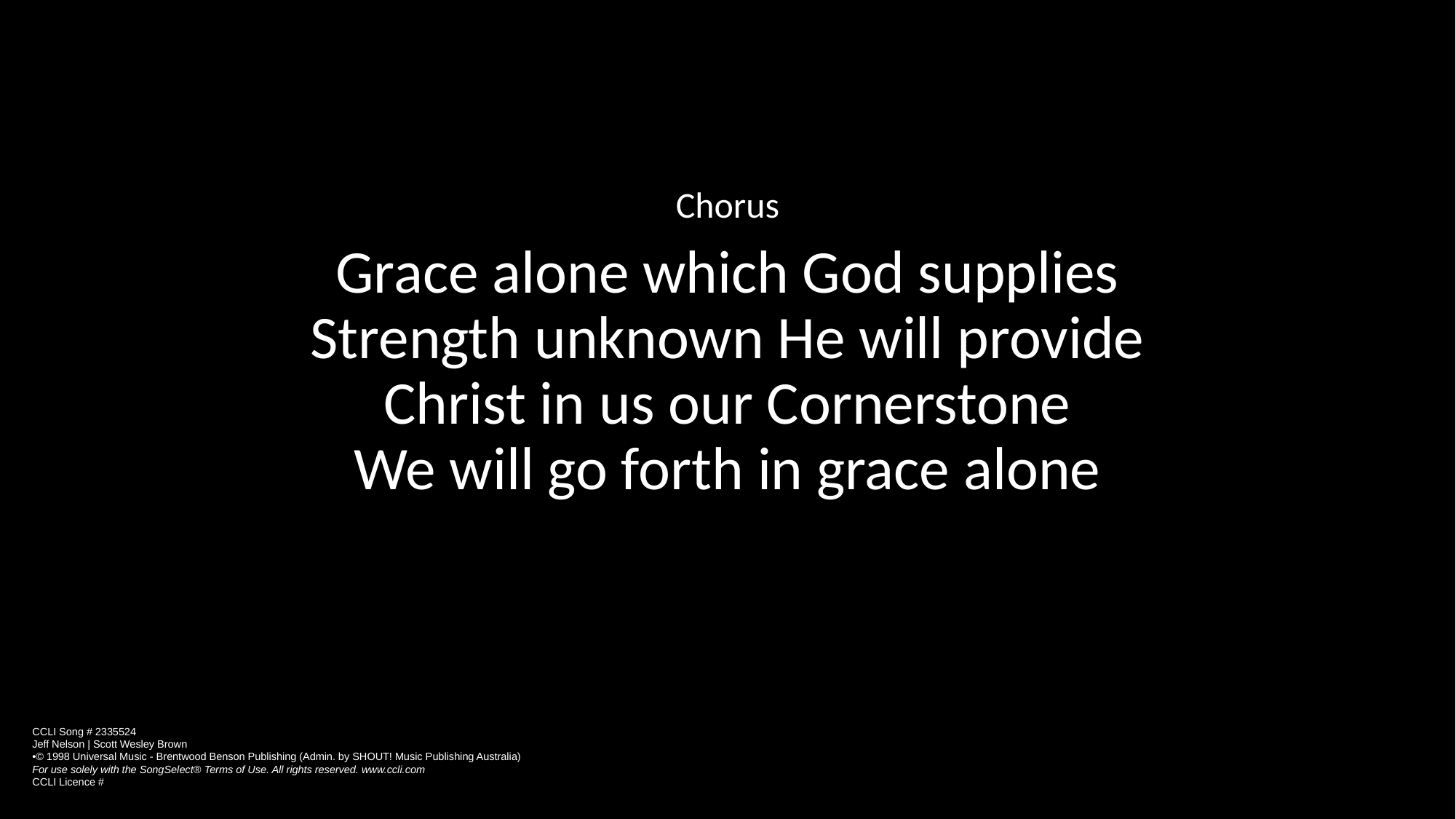

Chorus
Grace alone which God supplies
Strength unknown He will provide
Christ in us our Cornerstone
We will go forth in grace alone
CCLI Song # 2335524
Jeff Nelson | Scott Wesley Brown
© 1998 Universal Music - Brentwood Benson Publishing (Admin. by SHOUT! Music Publishing Australia)
For use solely with the SongSelect® Terms of Use. All rights reserved. www.ccli.com
CCLI Licence #